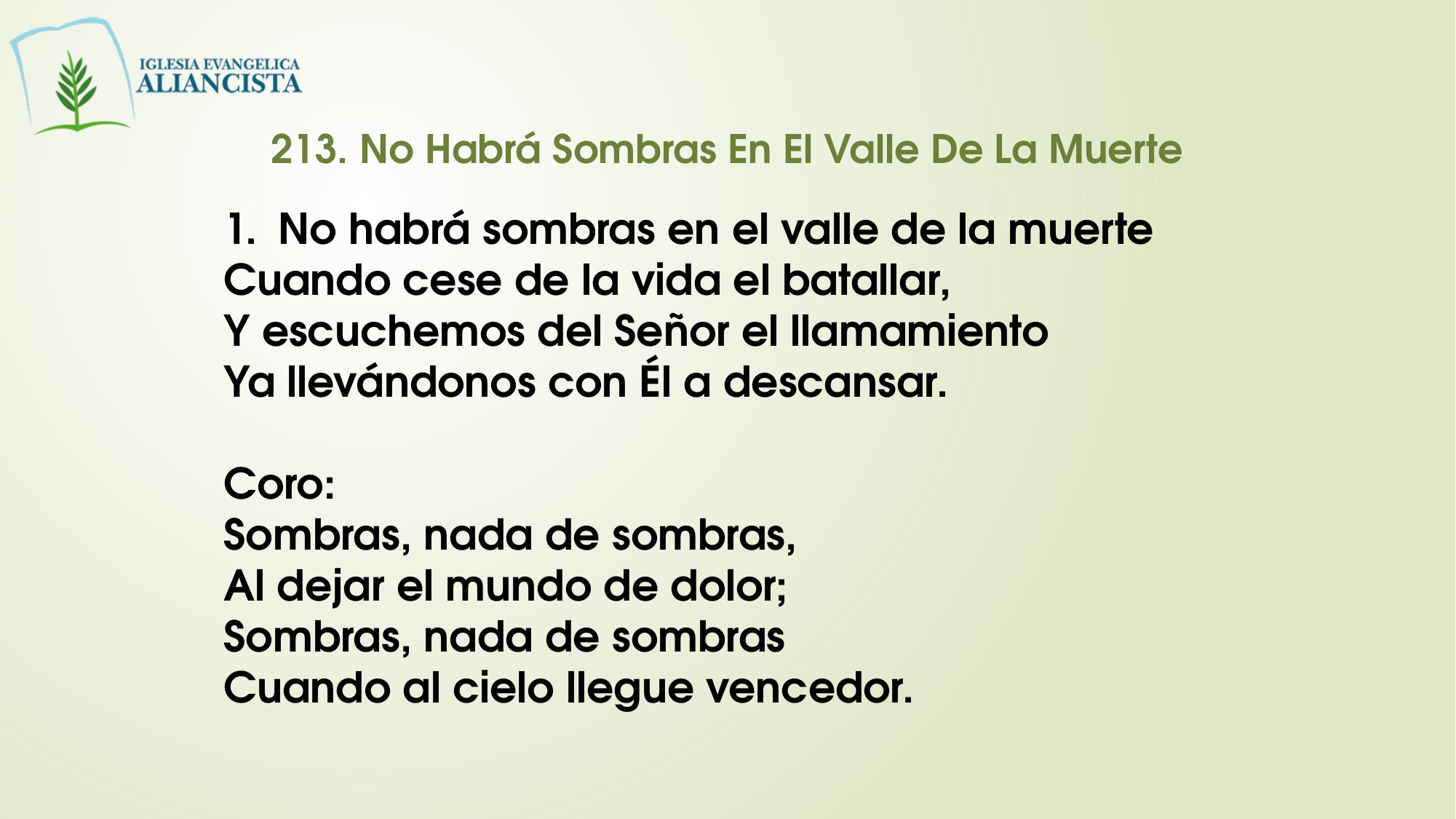

213. No Habrá Sombras En El Valle De La Muerte
No habrá sombras en el valle de la muerte
Cuando cese de la vida el batallar,
Y escuchemos del Señor el llamamiento
Ya llevándonos con Él a descansar.

Coro:
Sombras, nada de sombras,
Al dejar el mundo de dolor;
Sombras, nada de sombras
Cuando al cielo llegue vencedor.